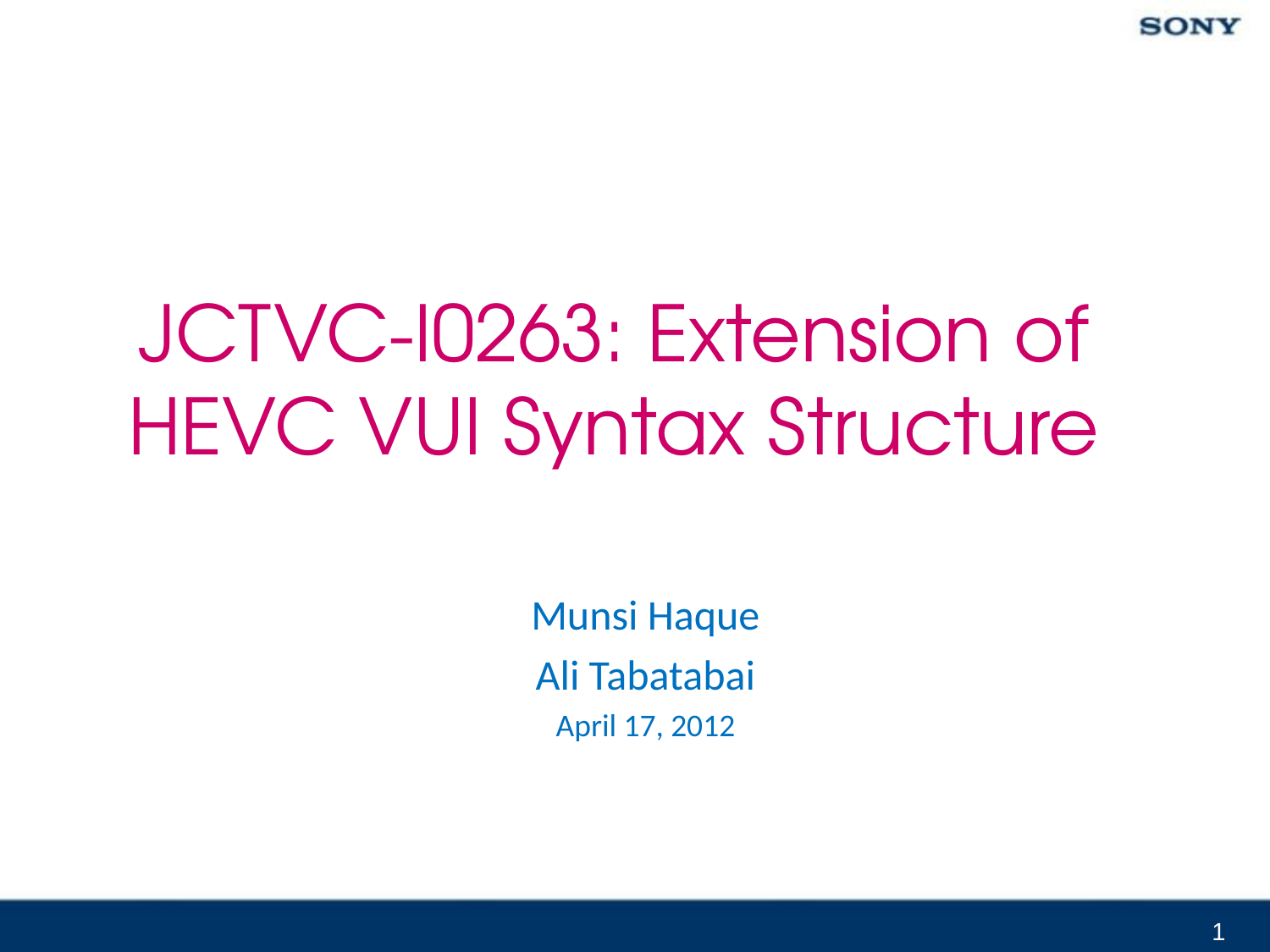

JCTVC-I0263: Extension of HEVC VUI Syntax Structure
Munsi Haque
Ali Tabatabai
April 17, 2012
1